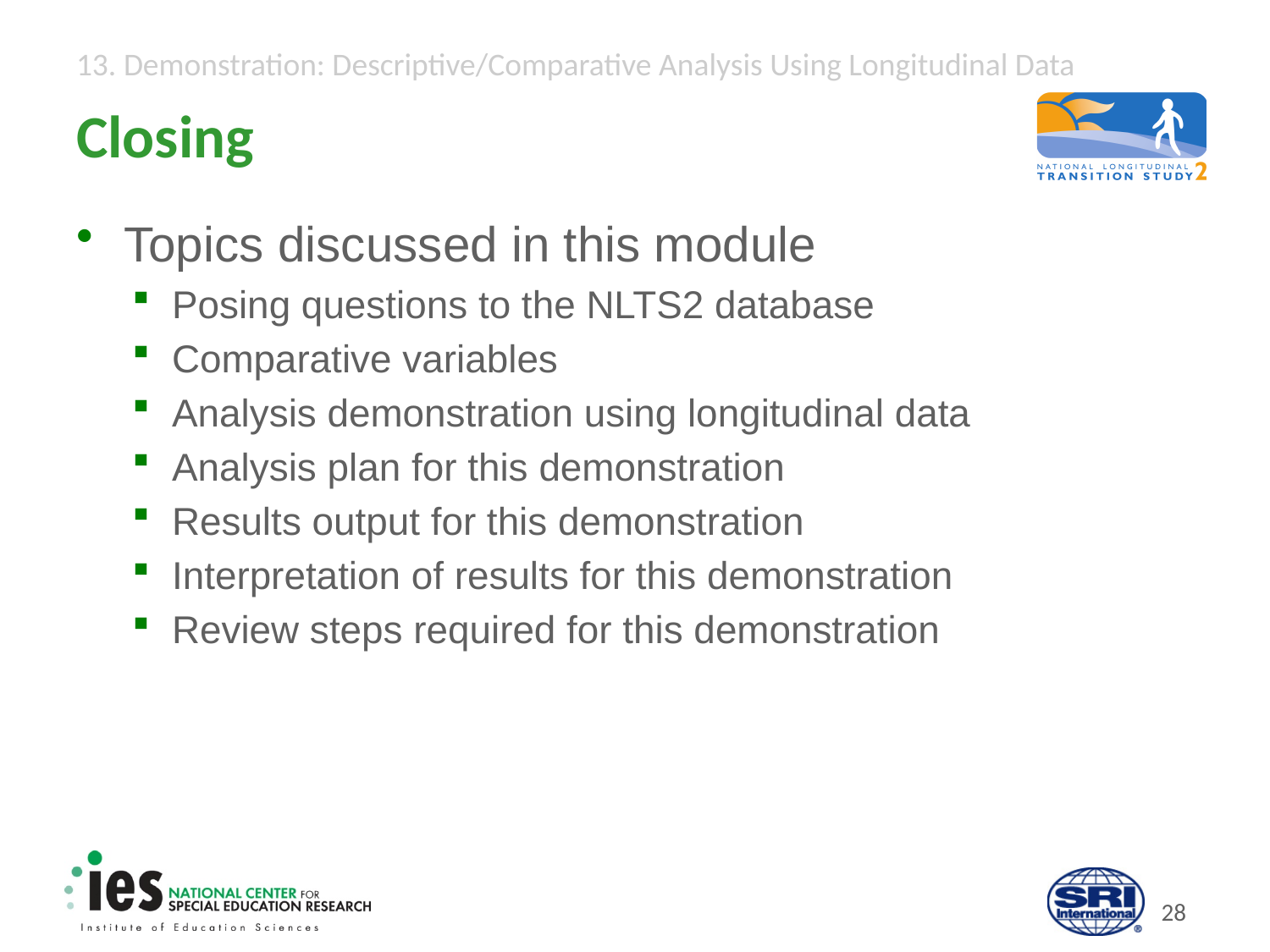

# Closing
Topics discussed in this module
Posing questions to the NLTS2 database
Comparative variables
Analysis demonstration using longitudinal data
Analysis plan for this demonstration
Results output for this demonstration
Interpretation of results for this demonstration
Review steps required for this demonstration

28